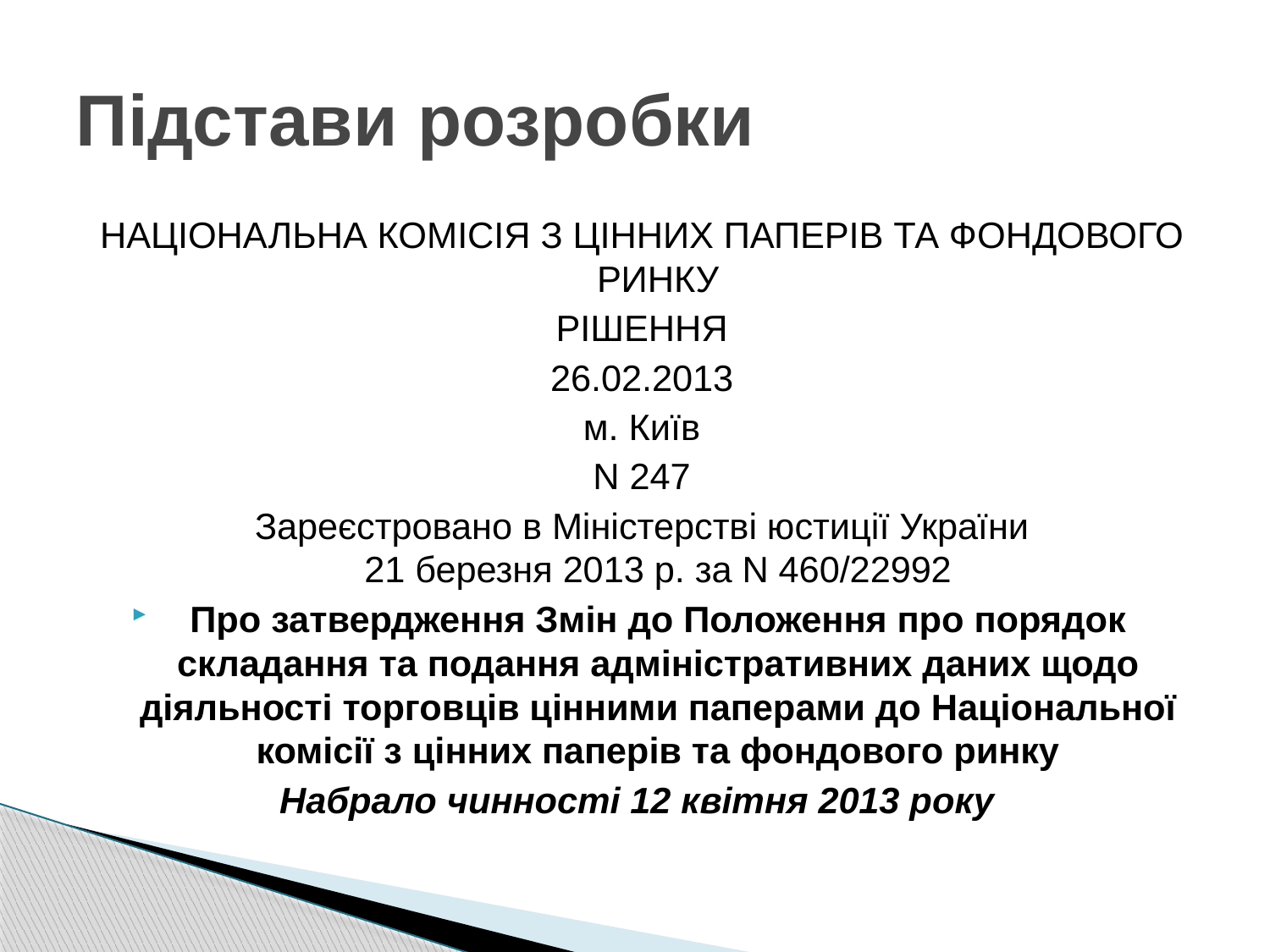

# Підстави розробки
НАЦІОНАЛЬНА КОМІСІЯ З ЦІННИХ ПАПЕРІВ ТА ФОНДОВОГО РИНКУ
РІШЕННЯ
26.02.2013
м. Київ
N 247
Зареєстровано в Міністерстві юстиції України
21 березня 2013 р. за N 460/22992
Про затвердження Змін до Положення про порядок складання та подання адміністративних даних щодо діяльності торговців цінними паперами до Національної комісії з цінних паперів та фондового ринку
Набрало чинності 12 квітня 2013 року